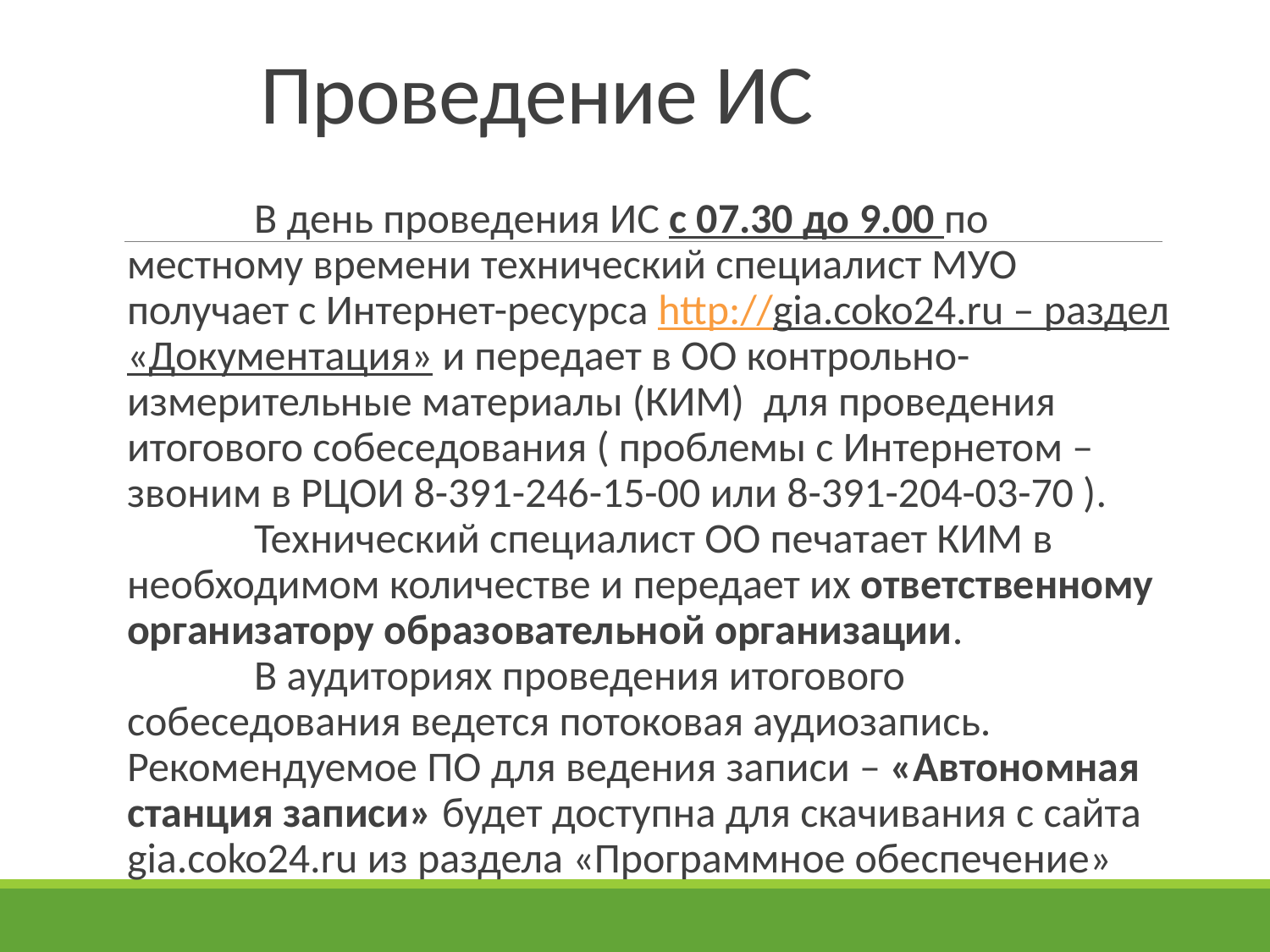

# Проведение ИС
    	В день проведения ИС с 07.30 до 9.00 по местному времени технический специалист МУО получает с Интернет-ресурса http://gia.coko24.ru – раздел «Документация» и передает в ОО контрольно-измерительные материалы (КИМ)  для проведения итогового собеседования ( проблемы с Интернетом – звоним в РЦОИ 8-391-246-15-00 или 8-391-204-03-70 ).         	Технический специалист ОО печатает КИМ в необходимом количестве и передает их ответственному организатору образовательной организации.
   	В аудиториях проведения итогового собеседования ведется потоковая аудиозапись. Рекомендуемое ПО для ведения записи – «Автономная станция записи» будет доступна для скачивания с сайта gia.coko24.ru из раздела «Программное обеспечение»